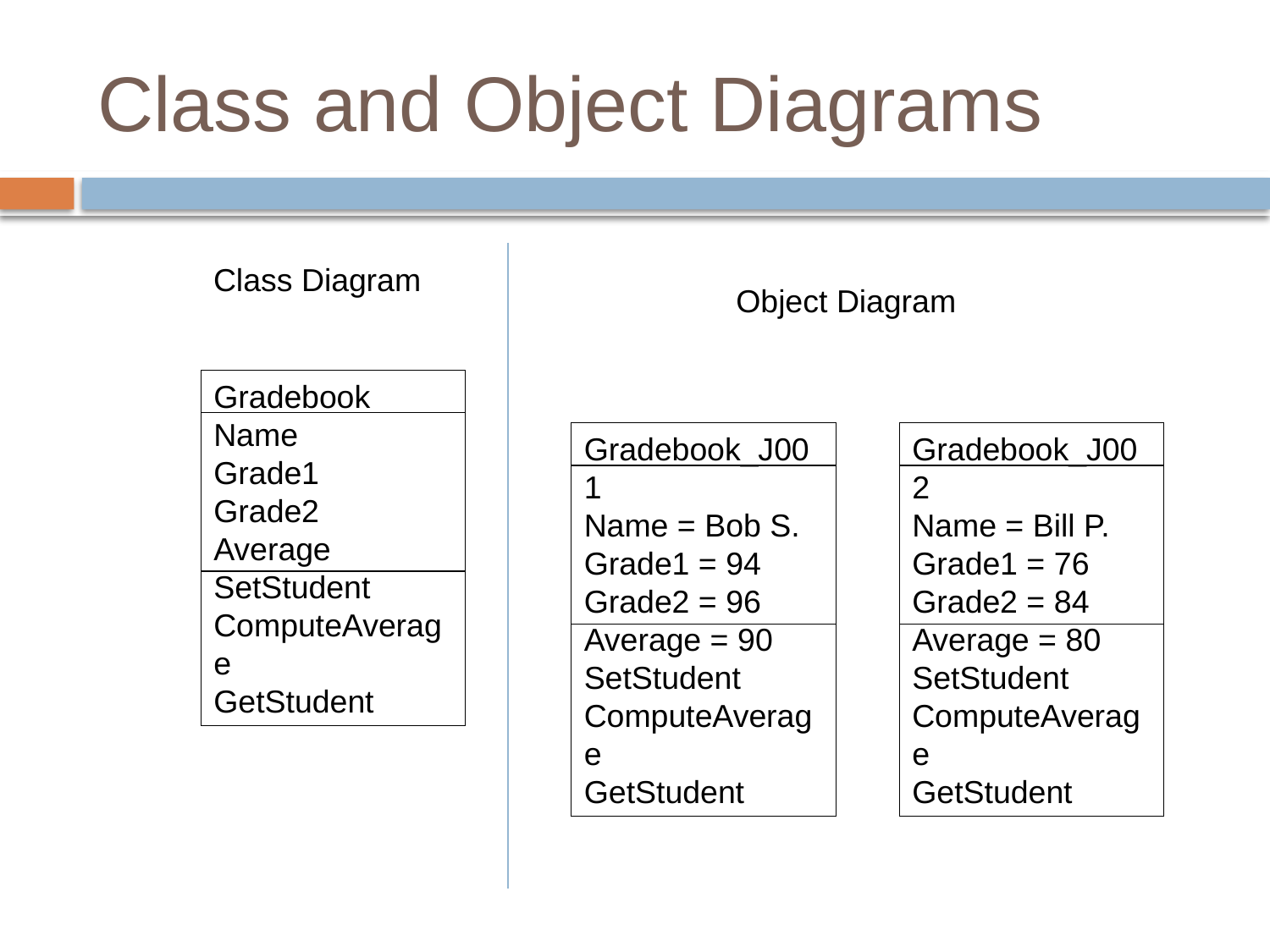

# Class and Object Diagrams
Class Diagram
Object Diagram
Gradebook
Name
Grade1
Grade2
Average
SetStudent
ComputeAverage
GetStudent
Gradebook_J001
Name = Bob S.
Grade1 = 94
Grade2 = 96
Average = 90
SetStudent
ComputeAverage
GetStudent
Gradebook_J002
Name = Bill P.
Grade1 = 76
Grade2 = 84
Average = 80
SetStudent
ComputeAverage
GetStudent